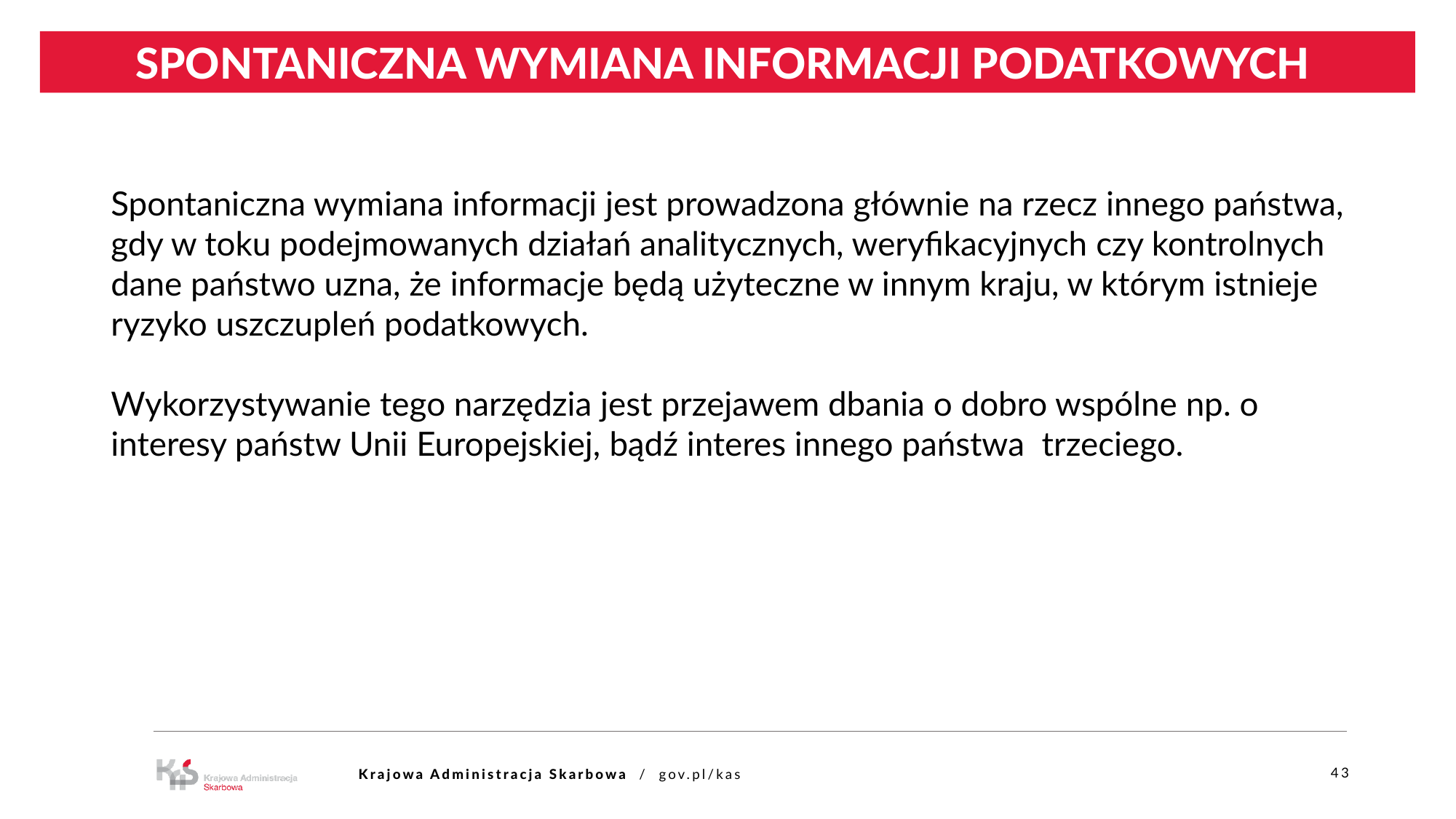

SPONTANICZNA WYMIANA INFORMACJI PODATKOWYCH
Spontaniczna wymiana informacji jest prowadzona głównie na rzecz innego państwa, gdy w toku podejmowanych działań analitycznych, weryfikacyjnych czy kontrolnych dane państwo uzna, że informacje będą użyteczne w innym kraju, w którym istnieje ryzyko uszczupleń podatkowych.

Wykorzystywanie tego narzędzia jest przejawem dbania o dobro wspólne np. o interesy państw Unii Europejskiej, bądź interes innego państwa  trzeciego.